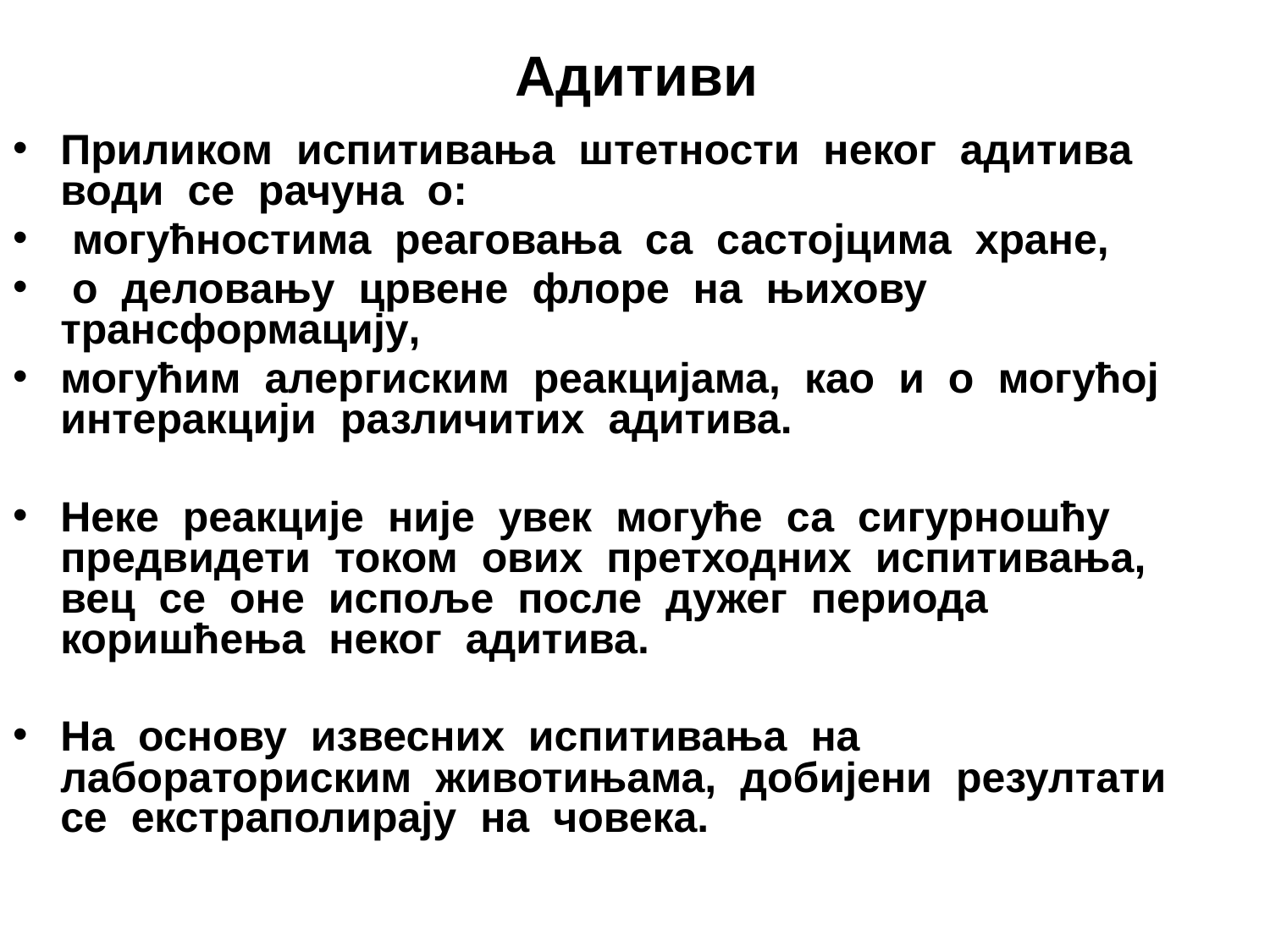

Адитиви
Приликом  испитивања  штетности  неког  адитива  води  се  рачуна  о:
 могућностима  реаговања  са  састојцима  хране,
 о  деловању  црвене  флоре  на  њихову  трансформацију,
могућим  алергиским  реакцијама,  као  и  о  могућој интеракцији  различитих  адитива.

Неке  реакције  није  увек  могуће  са  сигурношћу  предвидети  током  ових  претходних  испитивања,  вец  се  оне  испоље  после  дужег  периода  коришћења  неког  адитива.

На  основу  извесних  испитивања  на  лабораториским  животињама,  добијени  резултати  се  екстраполирају  на  човека.